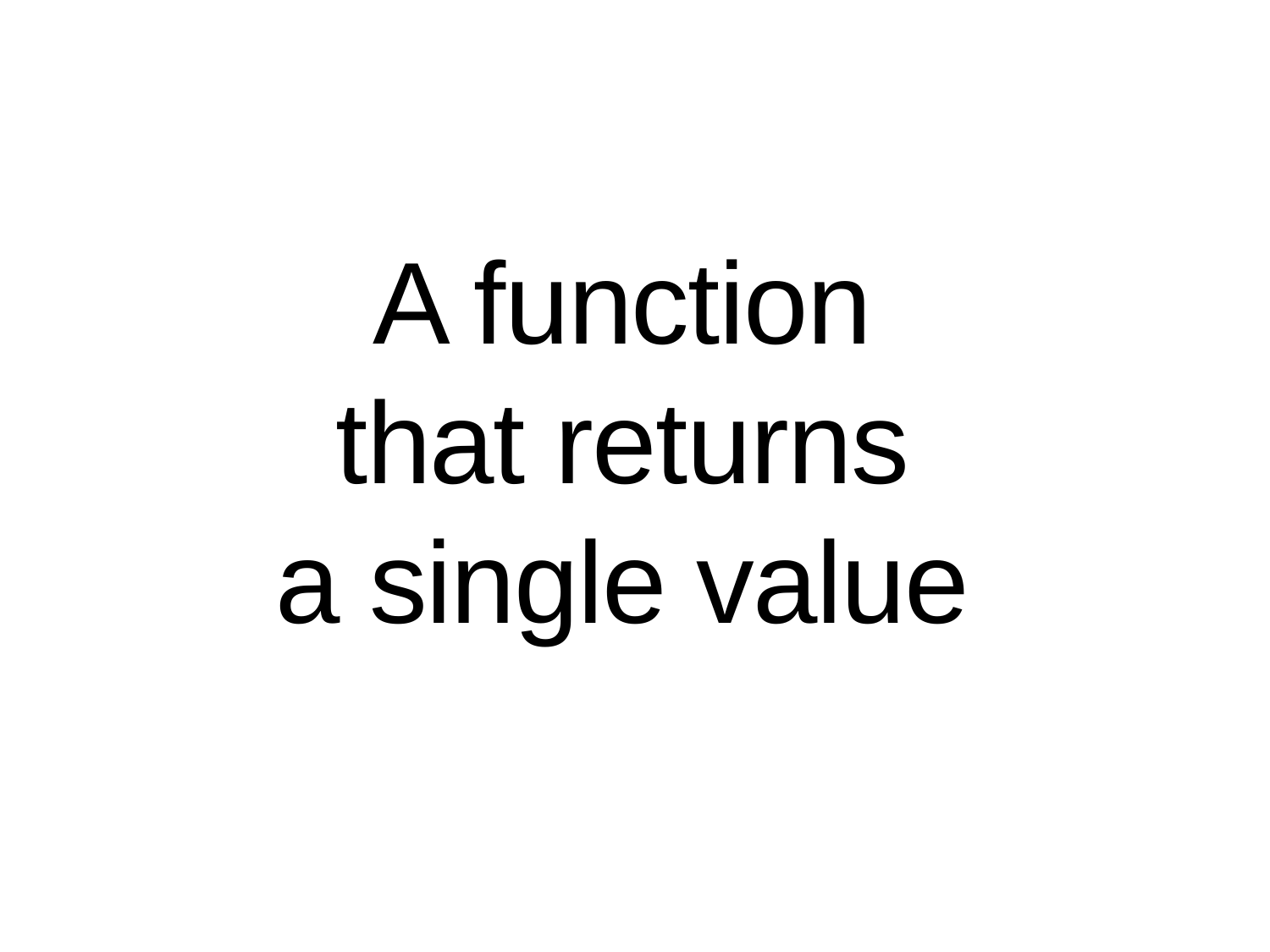

# A function that returns a single value